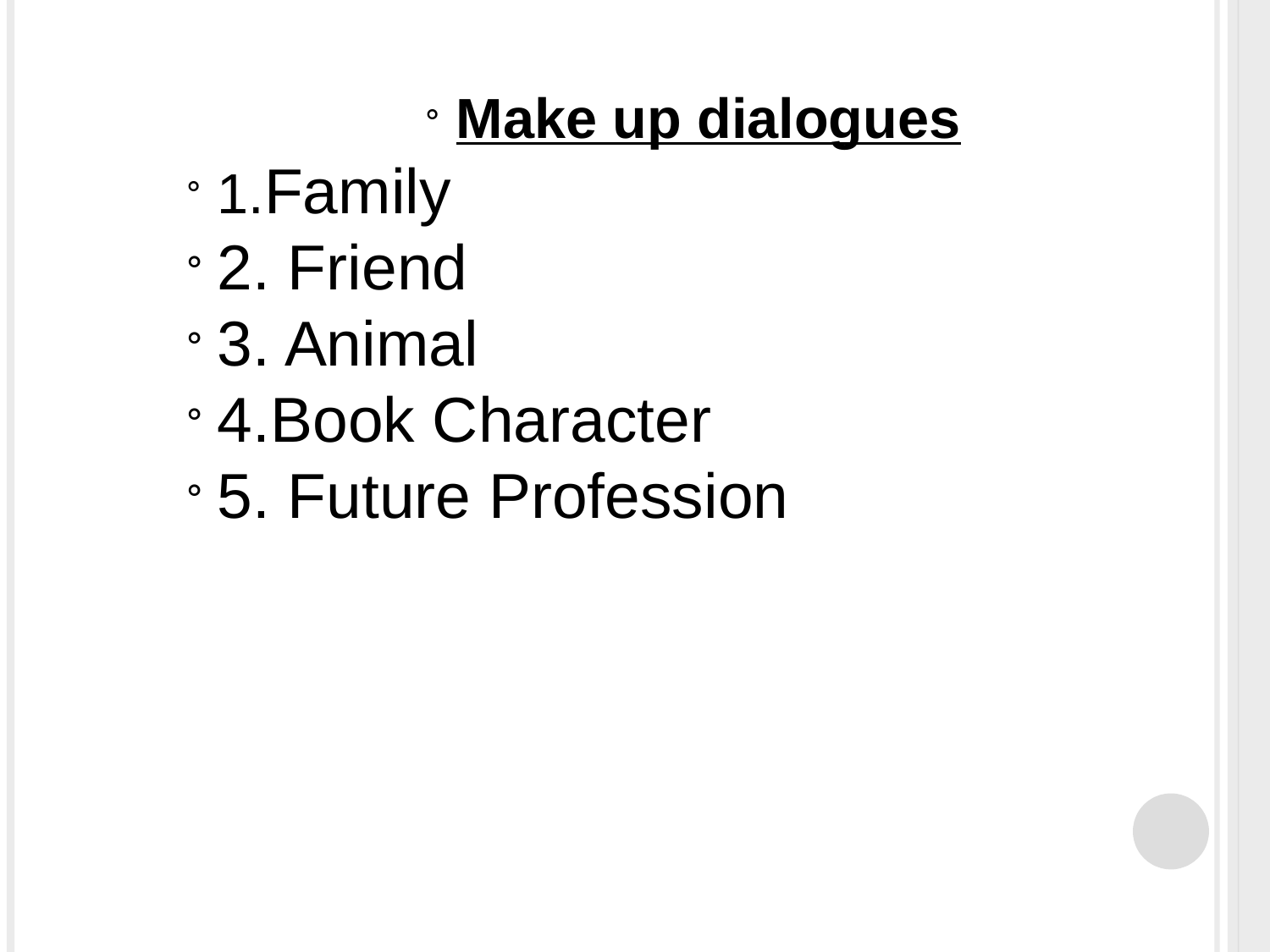

Make up dialogues
1.Family
2. Friend
3. Animal
4.Book Character
5. Future Profession